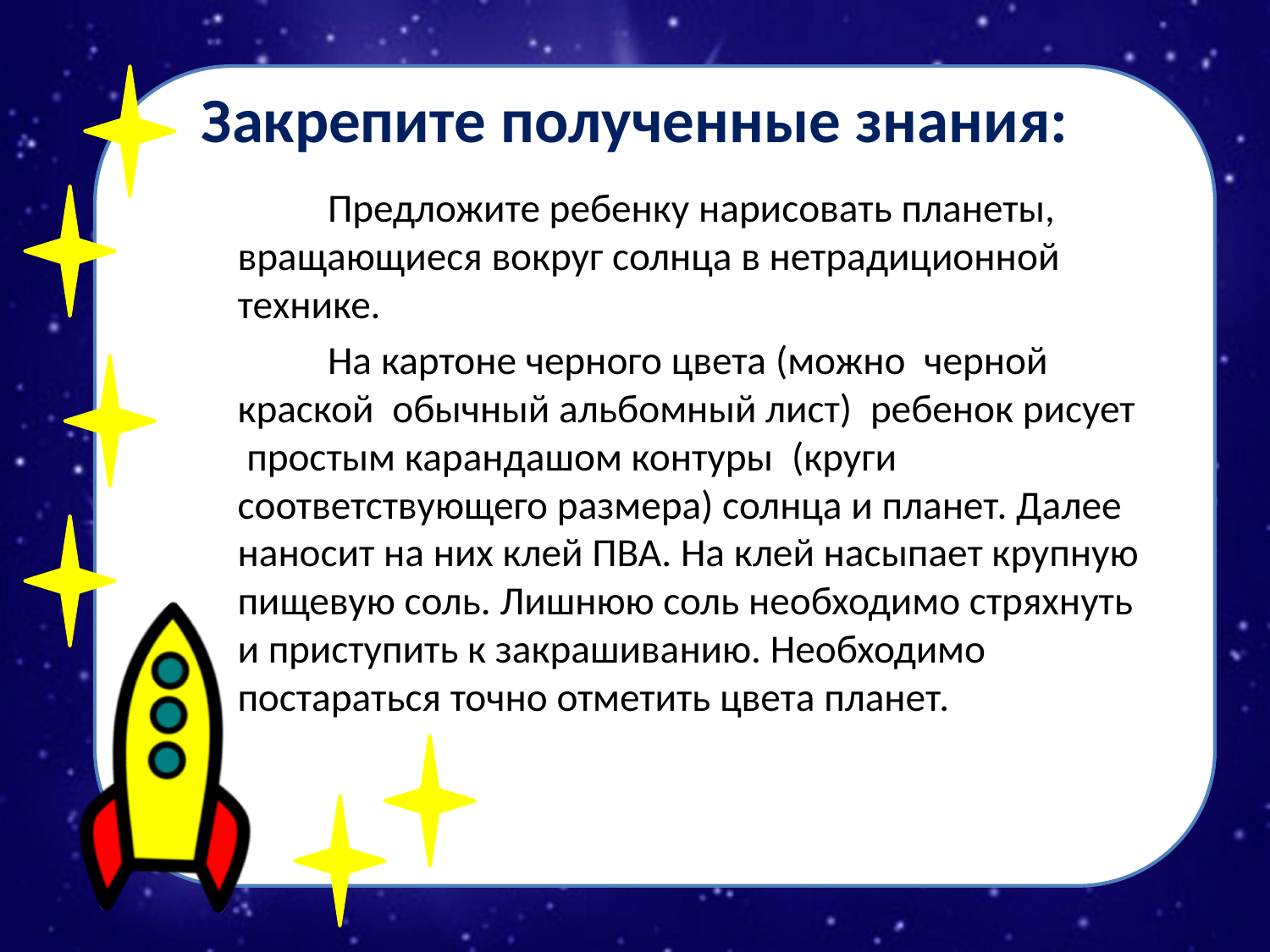

# Закрепите полученные знания:
	Предложите ребенку нарисовать планеты, вращающиеся вокруг солнца в нетрадиционной технике.
	На картоне черного цвета (можно  черной краской  обычный альбомный лист)  ребенок рисует  простым карандашом контуры  (круги соответствующего размера) солнца и планет. Далее наносит на них клей ПВА. На клей насыпает крупную пищевую соль. Лишнюю соль необходимо стряхнуть и приступить к закрашиванию. Необходимо постараться точно отметить цвета планет.